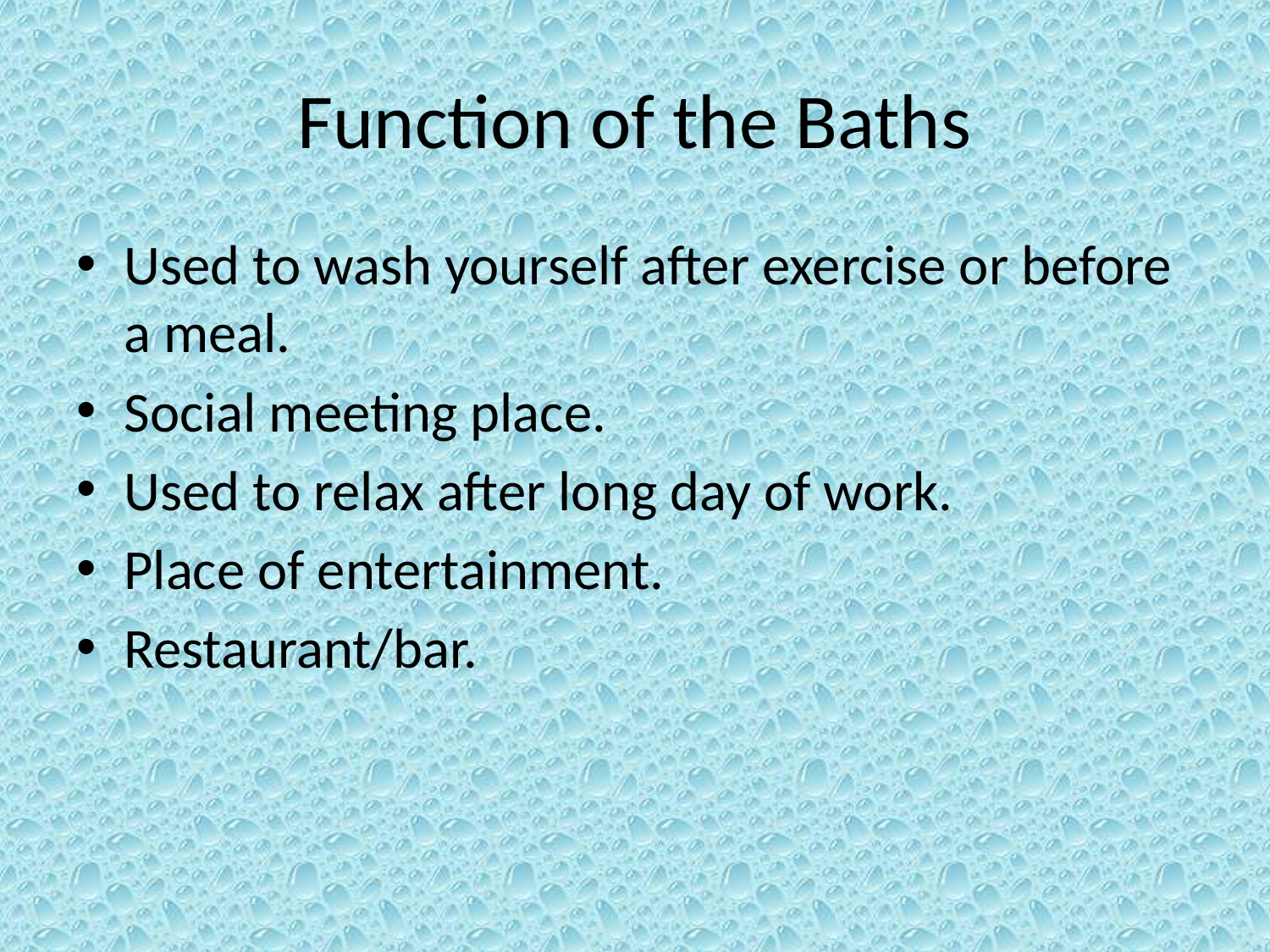

# Function of the Baths
Used to wash yourself after exercise or before a meal.
Social meeting place.
Used to relax after long day of work.
Place of entertainment.
Restaurant/bar.